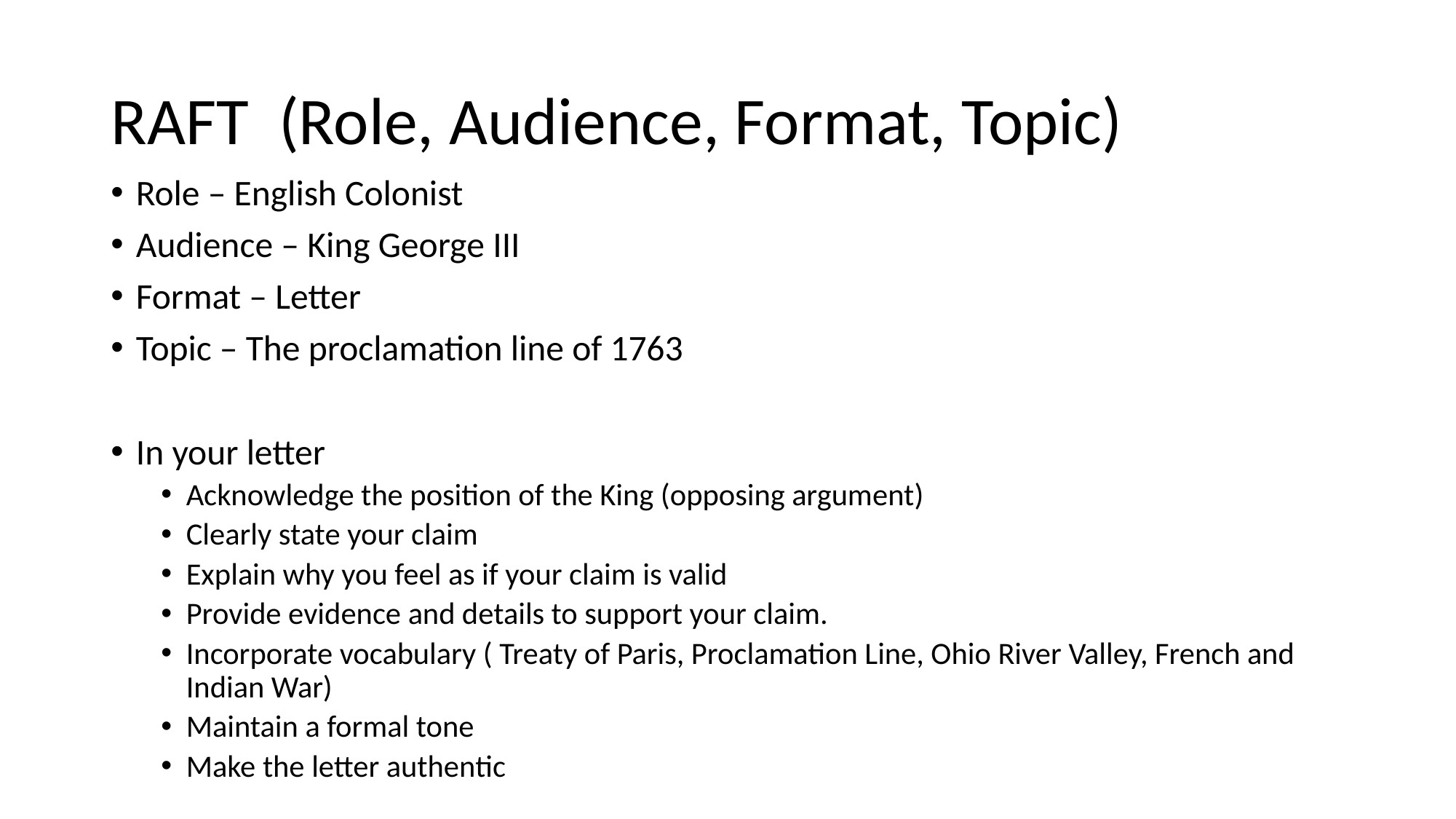

# RAFT  (Role, Audience, Format, Topic)
Role – English Colonist
Audience – King George III
Format – Letter
Topic – The proclamation line of 1763

In your letter
Acknowledge the position of the King (opposing argument)
Clearly state your claim
Explain why you feel as if your claim is valid
Provide evidence and details to support your claim.
Incorporate vocabulary ( Treaty of Paris, Proclamation Line, Ohio River Valley, French and Indian War)
Maintain a formal tone
Make the letter authentic